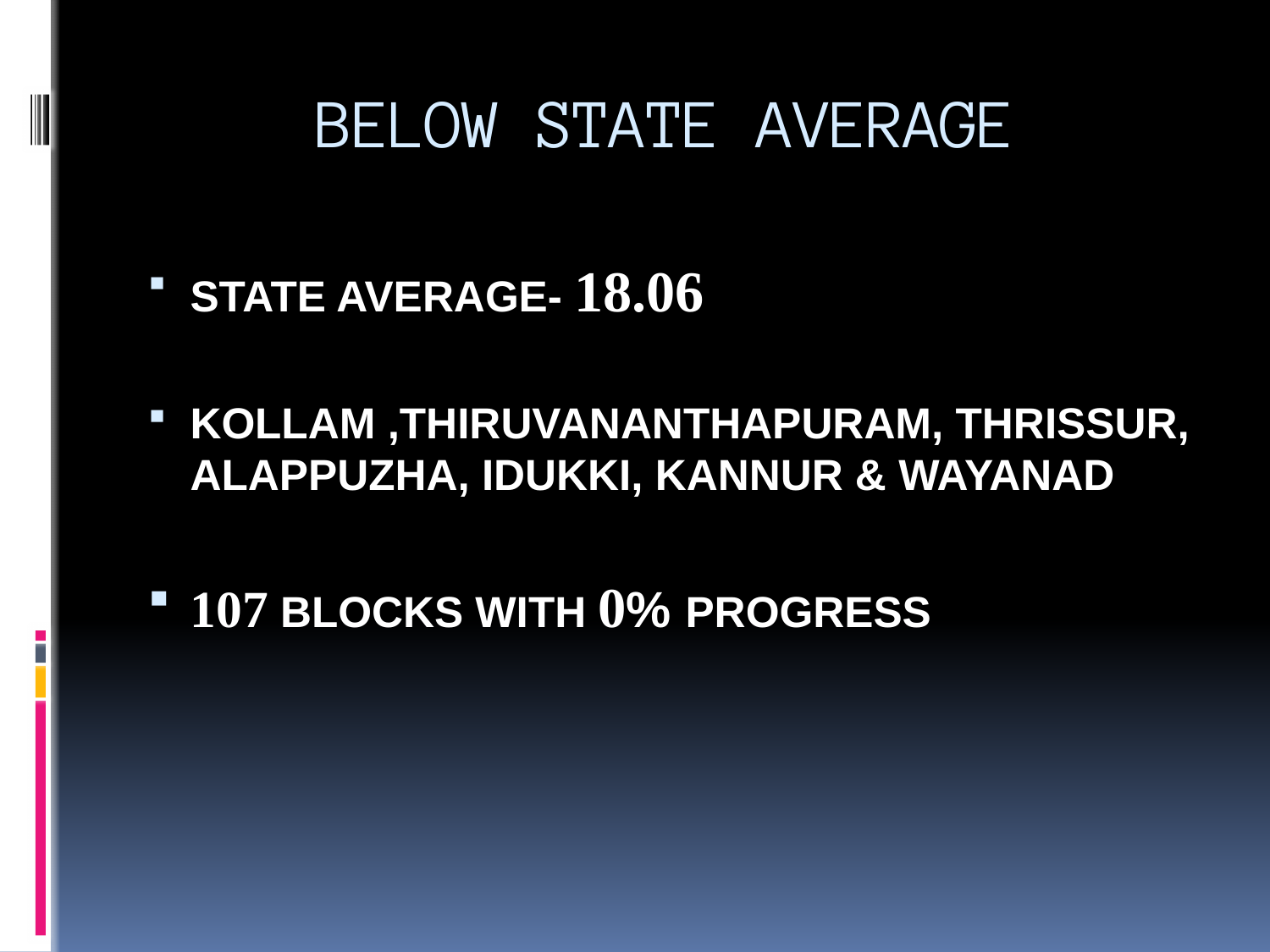

# BELOW STATE AVERAGE
STATE AVERAGE- 18.06

KOLLAM ,THIRUVANANTHAPURAM, THRISSUR, ALAPPUZHA, IDUKKI, KANNUR & WAYANAD

107 BLOCKS WITH 0% PROGRESS